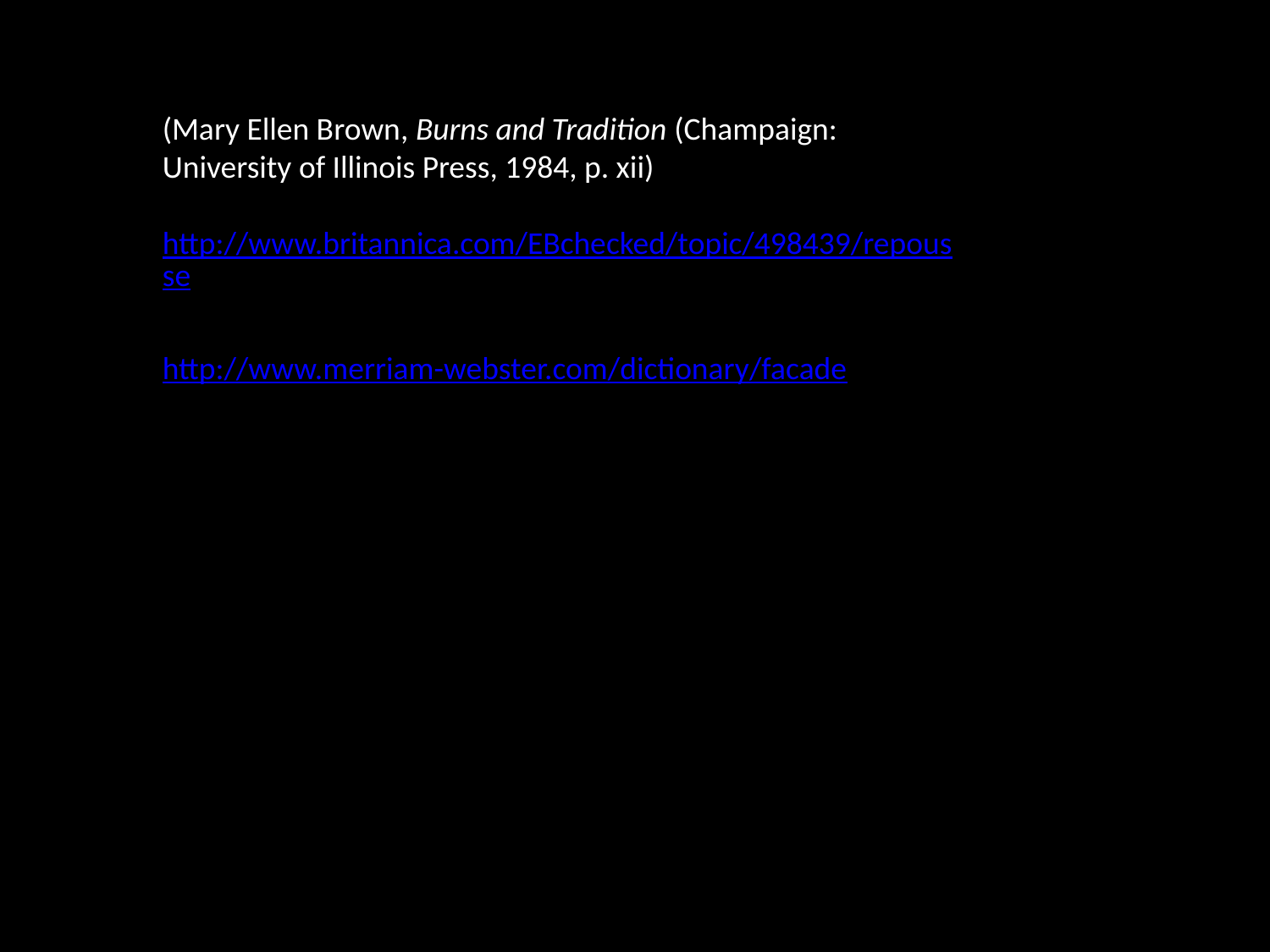

(Mary Ellen Brown, Burns and Tradition (Champaign: University of Illinois Press, 1984, p. xii)

http://www.britannica.com/EBchecked/topic/498439/repousse

http://www.merriam-webster.com/dictionary/facade